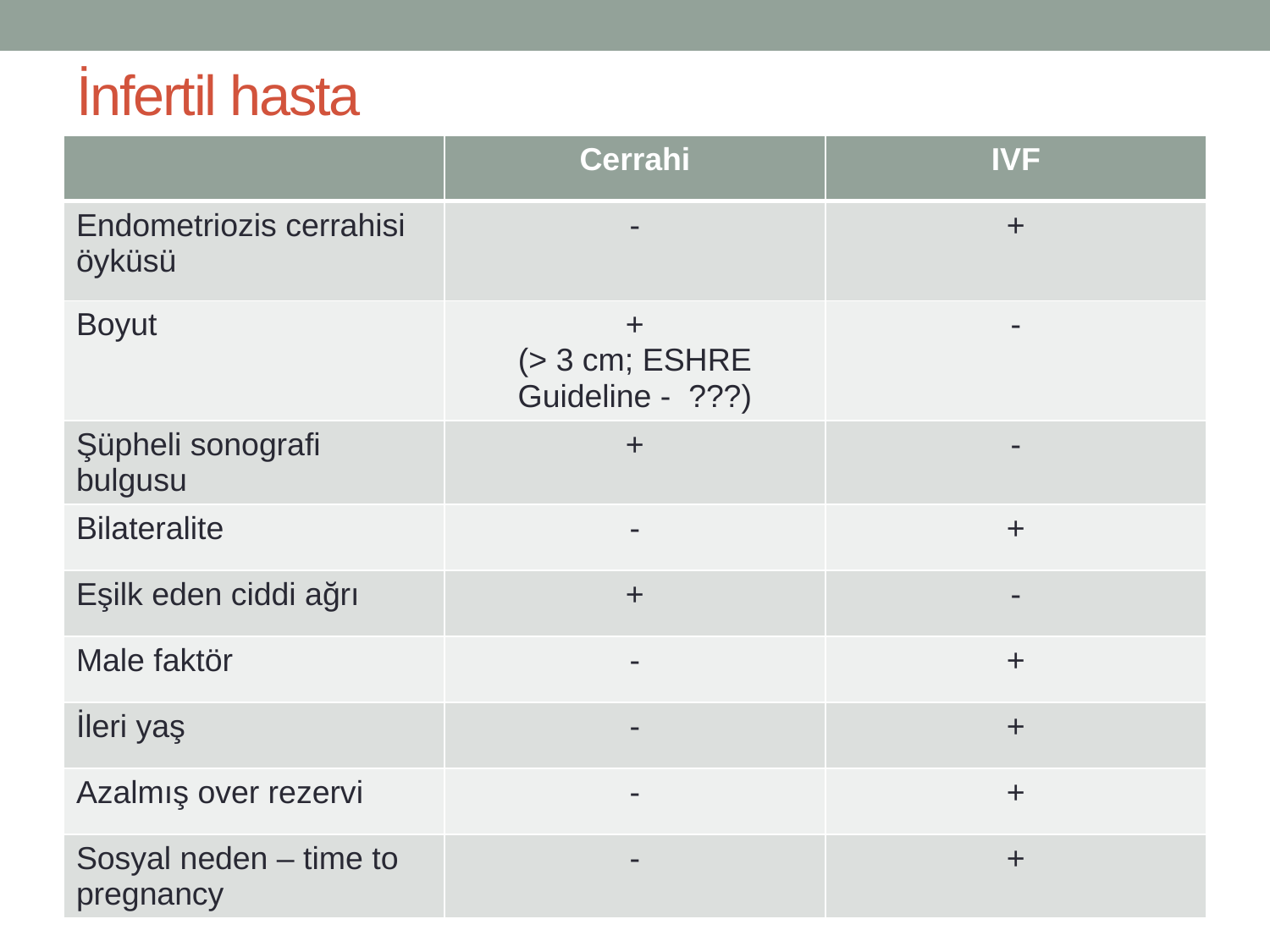

# İnfertil hasta
|  | Cerrahi | IVF |
| --- | --- | --- |
| Endometriozis cerrahisi öyküsü | - | + |
| Boyut | + (> 3 cm; ESHRE Guideline - ???) | - |
| Şüpheli sonografi bulgusu | + | - |
| Bilateralite | - | + |
| Eşilk eden ciddi ağrı | + | - |
| Male faktör | - | + |
| İleri yaş | - | + |
| Azalmış over rezervi | - | + |
| Sosyal neden – time to pregnancy | - | + |